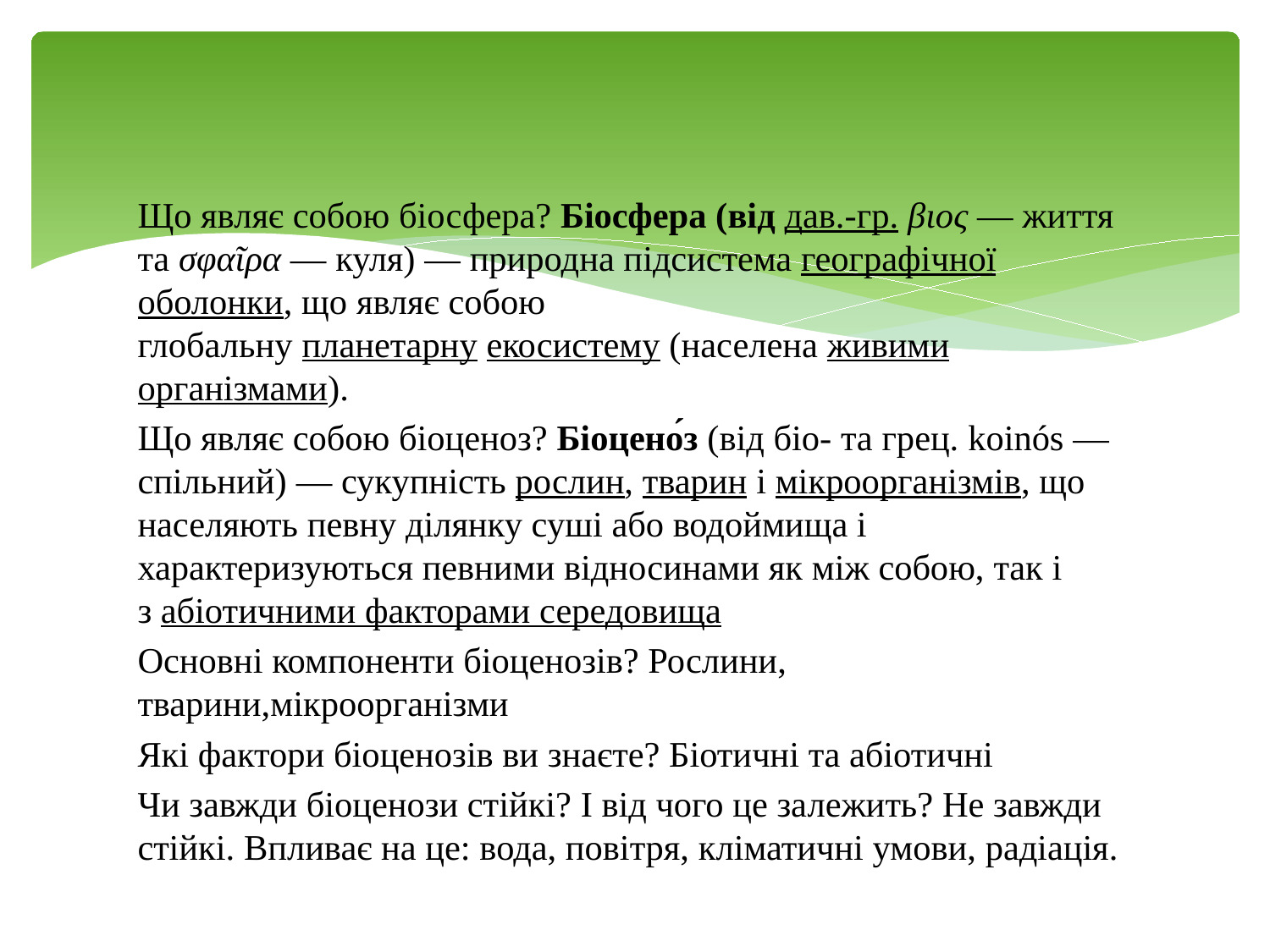

Що являє собою біосфера? Біосфера (від дав.-гр. βιος — життя та σφαῖρα — куля) — природна підсистема географічної оболонки, що являє собою глобальну планетарну екосистему (населена живими організмами).
Що являє собою біоценоз? Біоцено́з (від біо- та грец. koinós — спільний) — сукупність рослин, тварин і мікроорганізмів, що населяють певну ділянку суші або водоймища і характеризуються певними відносинами як між собою, так і з абіотичними факторами середовища
Основні компоненти біоценозів? Рослини, тварини,мікроорганізми
Які фактори біоценозів ви знаєте? Біотичні та абіотичні
Чи завжди біоценози стійкі? І від чого це залежить? Не завжди стійкі. Впливає на це: вода, повітря, кліматичні умови, радіація.